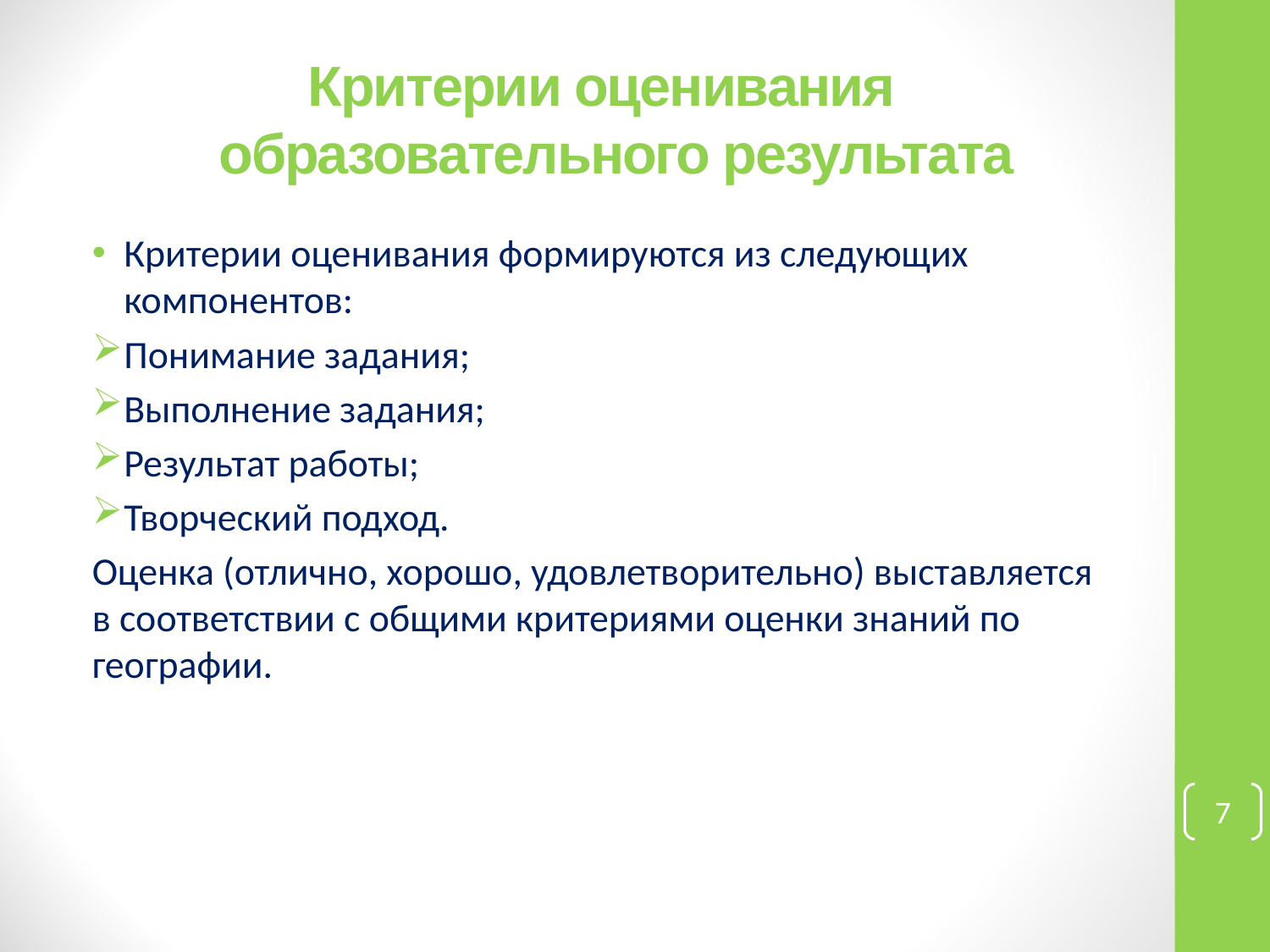

# Критерии оценивания образовательного результата
Критерии оценивания формируются из следующих компонентов:
Понимание задания;
Выполнение задания;
Результат работы;
Творческий подход.
Оценка (отлично, хорошо, удовлетворительно) выставляется в соответствии с общими критериями оценки знаний по географии.
7